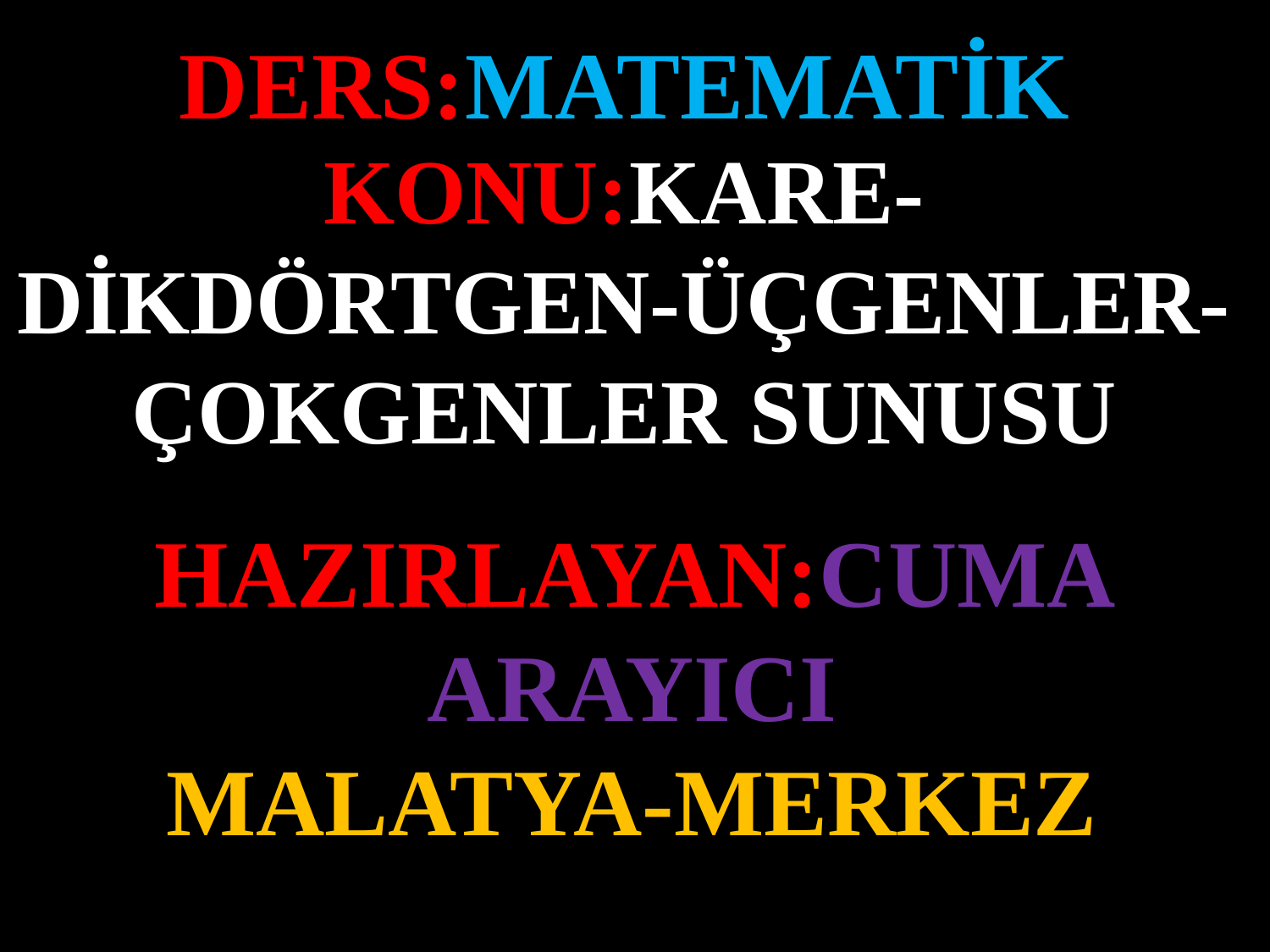

DERS:MATEMATİK
KONU:KARE-DİKDÖRTGEN-ÜÇGENLER-ÇOKGENLER SUNUSU
#
HAZIRLAYAN:CUMA ARAYICI
MALATYA-MERKEZ